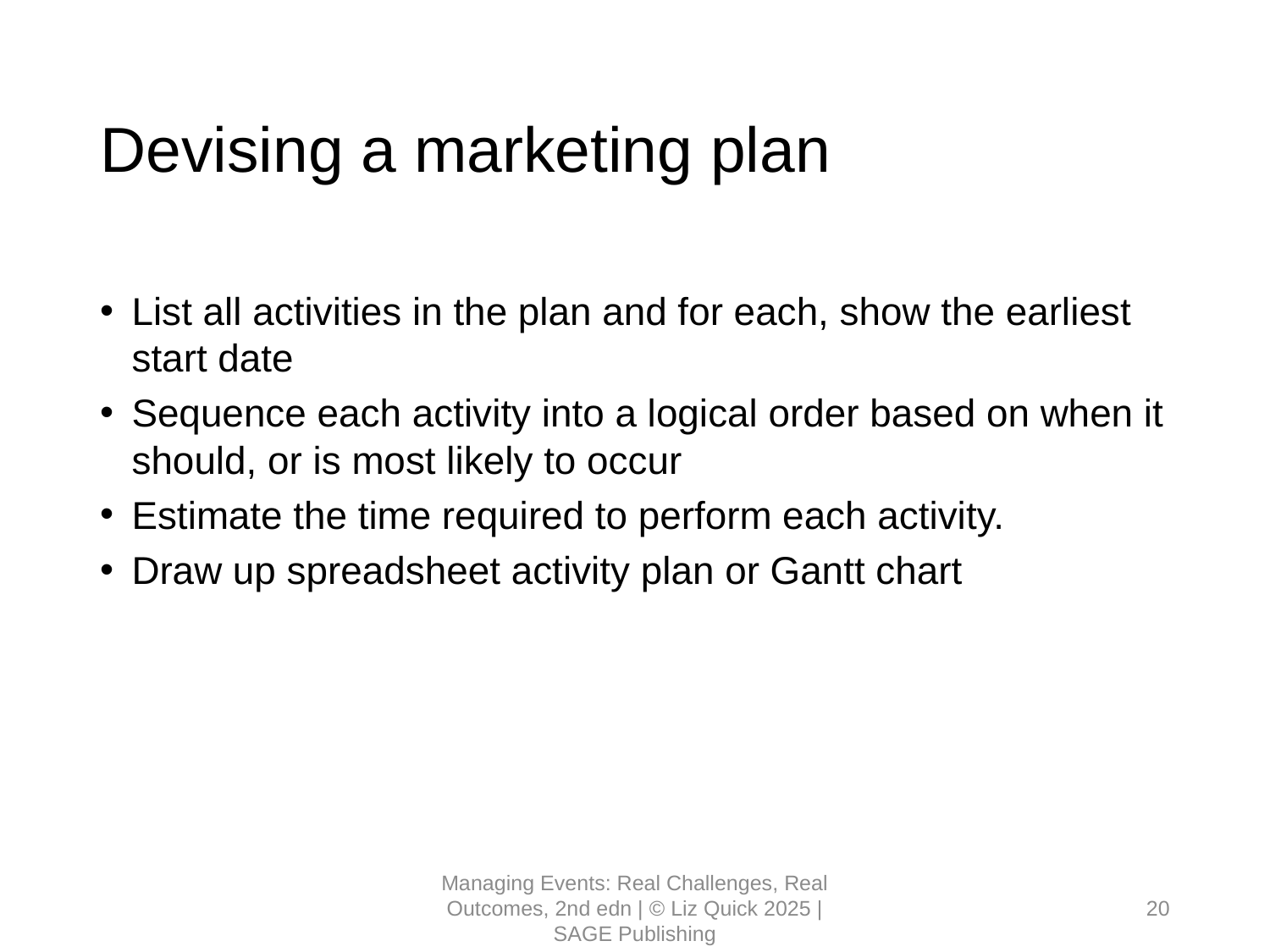

# Devising a marketing plan
List all activities in the plan and for each, show the earliest start date
Sequence each activity into a logical order based on when it should, or is most likely to occur
Estimate the time required to perform each activity.
Draw up spreadsheet activity plan or Gantt chart
Managing Events: Real Challenges, Real Outcomes, 2nd edn | © Liz Quick 2025 | SAGE Publishing
20